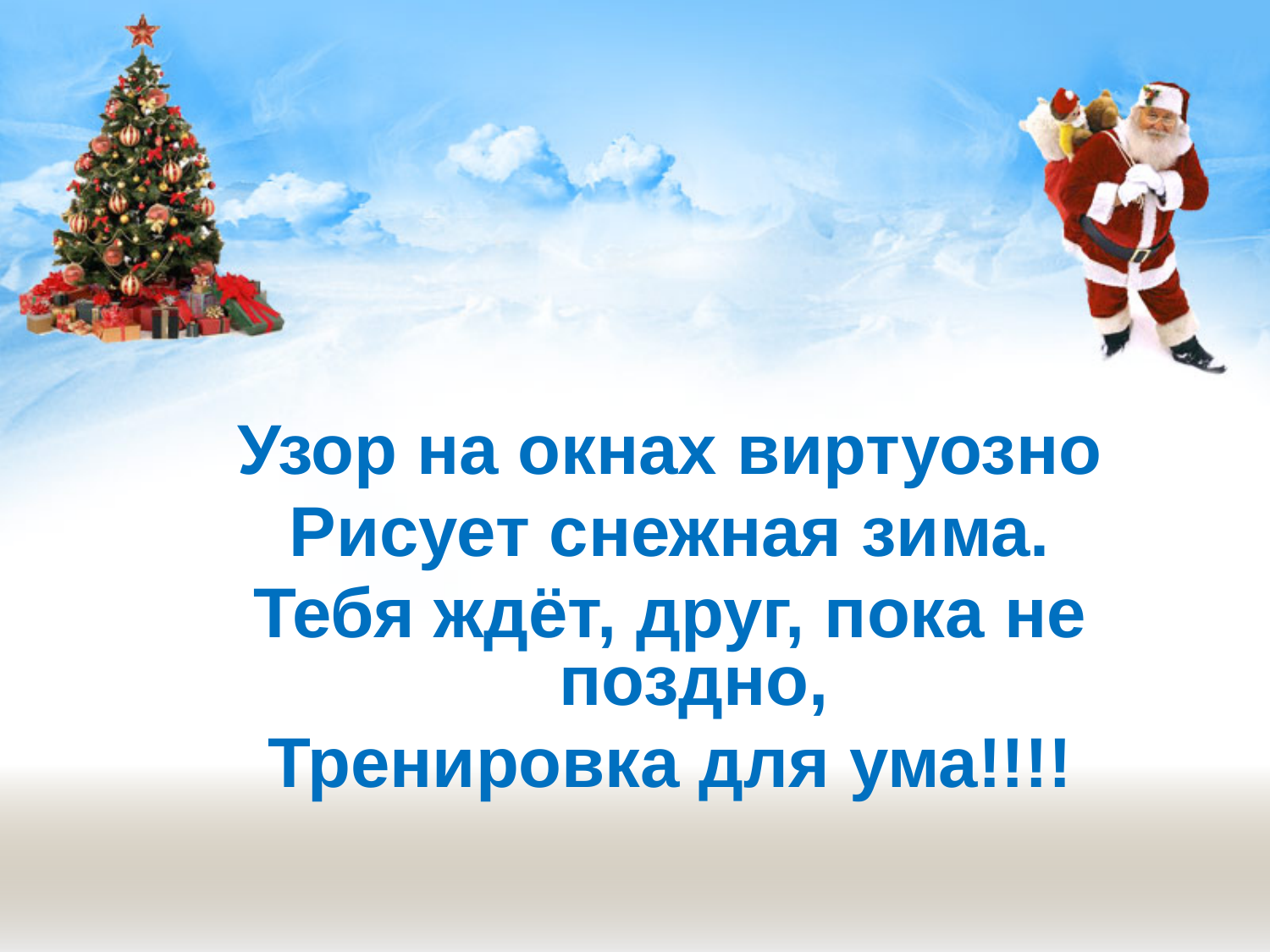

#

Узор на окнах виртуозно
Рисует снежная зима.
Тебя ждёт, друг, пока не поздно,
Тренировка для ума!!!!